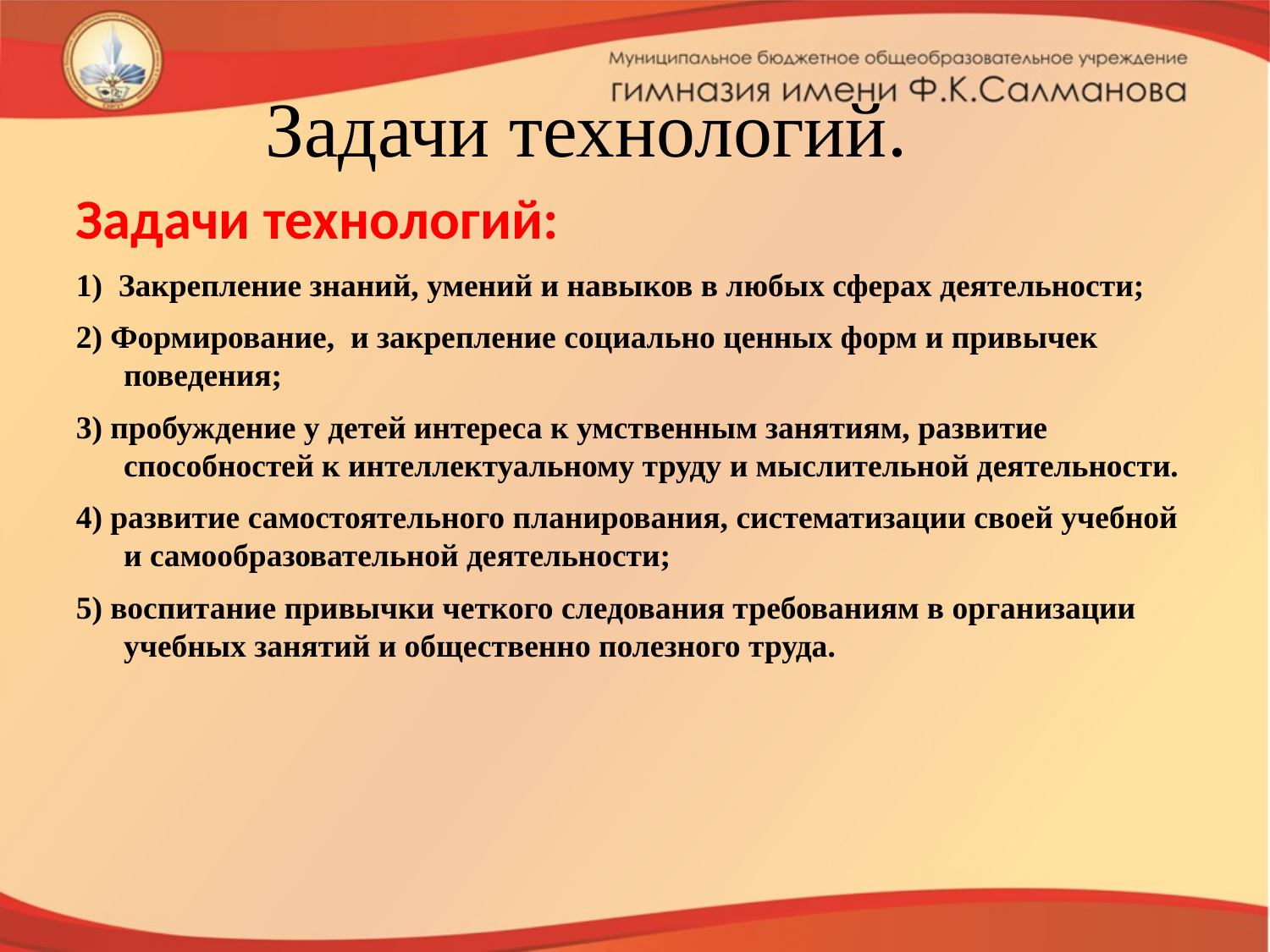

# Задачи технологий.
Задачи технологий:
1)  Закрепление знаний, умений и навыков в любых сферах деятельности;
2) Формирование,  и закрепление социально ценных форм и привычек поведения;
3) пробуждение у детей интереса к умственным занятиям, развитие способностей к интеллектуальному труду и мыслительной деятельности.
4) развитие самостоятельного планирования, систематизации своей учебной и самообразовательной деятельности;
5) воспитание привычки четкого следования требованиям в организации учебных занятий и общественно полезного труда.